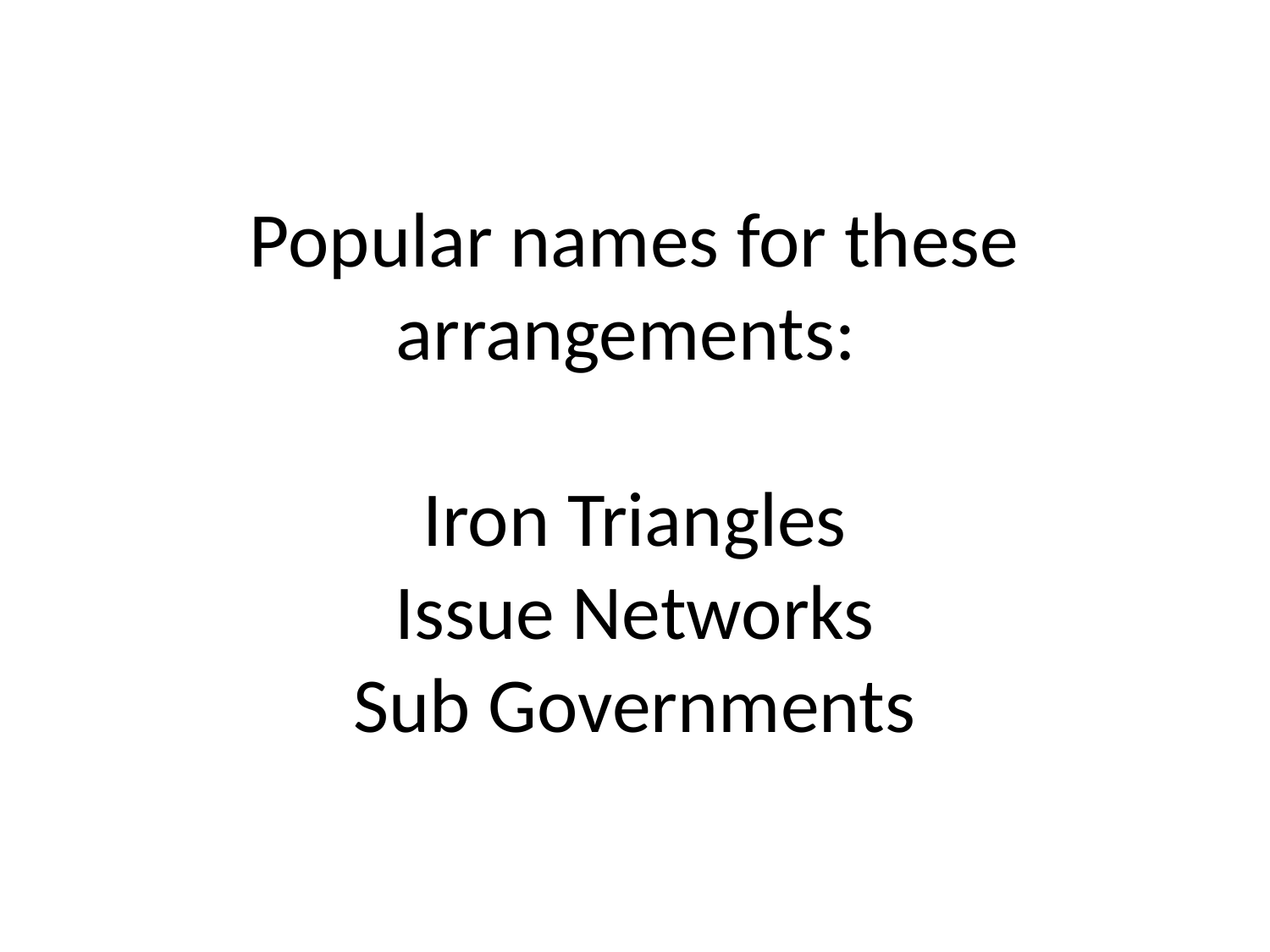

# Popular names for these arrangements: Iron Triangles Issue Networks Sub Governments